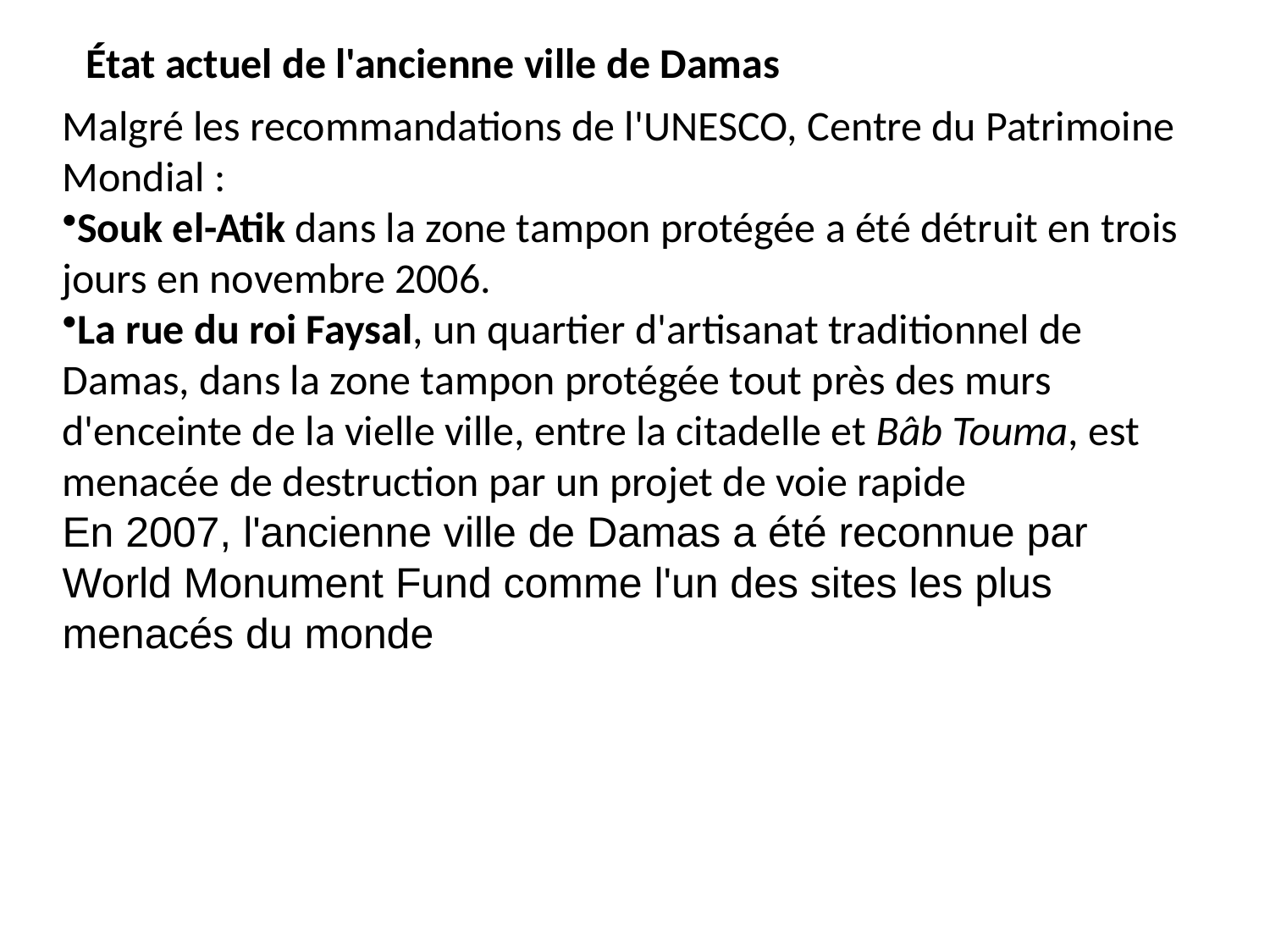

État actuel de l'ancienne ville de Damas
Malgré les recommandations de l'UNESCO, Centre du Patrimoine Mondial :
Souk el-Atik dans la zone tampon protégée a été détruit en trois jours en novembre 2006.
La rue du roi Faysal, un quartier d'artisanat traditionnel de Damas, dans la zone tampon protégée tout près des murs d'enceinte de la vielle ville, entre la citadelle et Bâb Touma, est menacée de destruction par un projet de voie rapide
En 2007, l'ancienne ville de Damas a été reconnue par World Monument Fund comme l'un des sites les plus menacés du monde